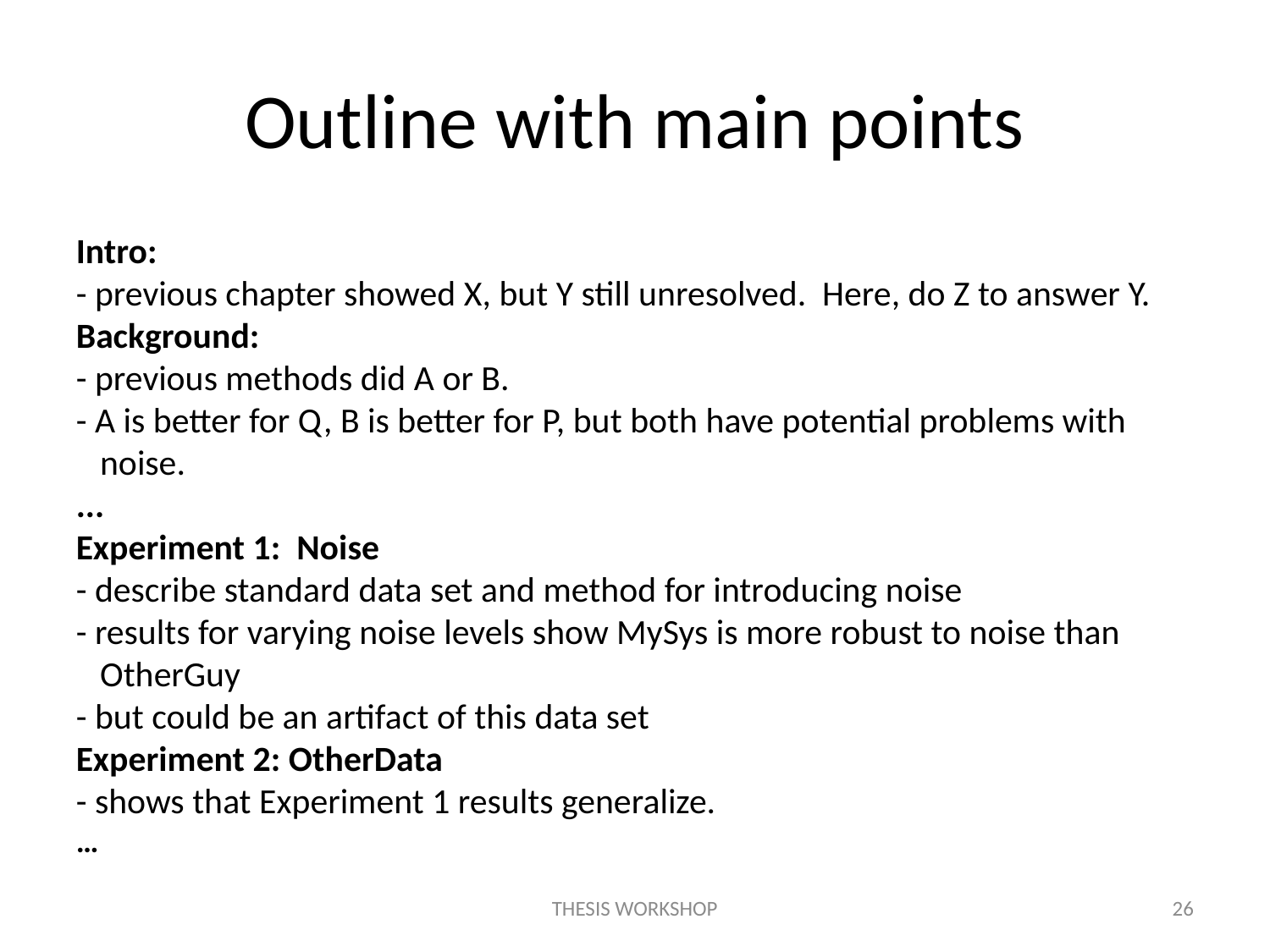

# Outline with main points
Intro:
- previous chapter showed X, but Y still unresolved.  Here, do Z to answer Y.
Background:
- previous methods did A or B.
- A is better for Q, B is better for P, but both have potential problems with noise.
...
Experiment 1:  Noise
- describe standard data set and method for introducing noise
- results for varying noise levels show MySys is more robust to noise than OtherGuy
- but could be an artifact of this data set
Experiment 2: OtherData
- shows that Experiment 1 results generalize.
…
THESIS WORKSHOP
26